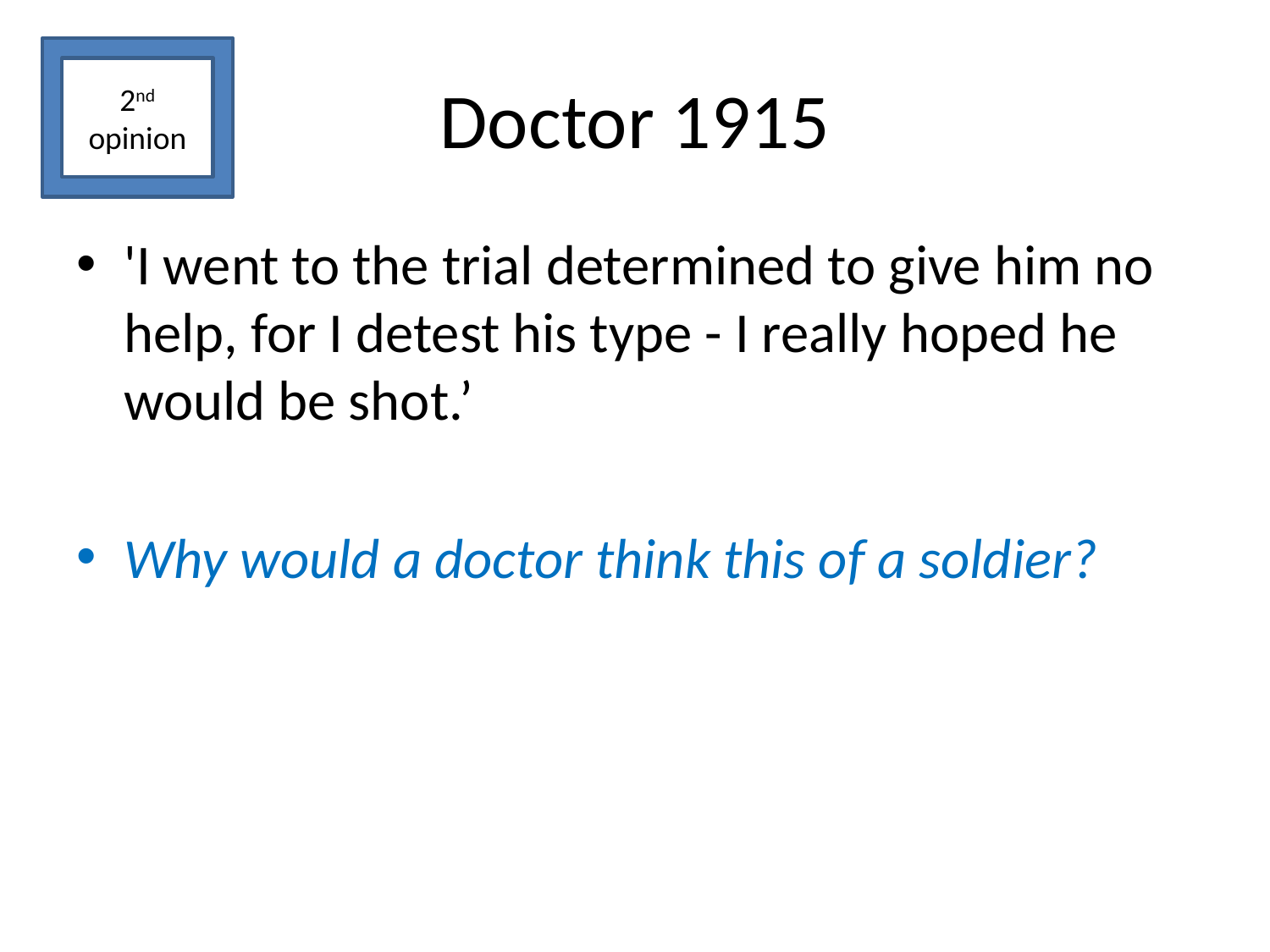

2nd opinion
# Doctor 1915
'I went to the trial determined to give him no help, for I detest his type - I really hoped he would be shot.’

Why would a doctor think this of a soldier?